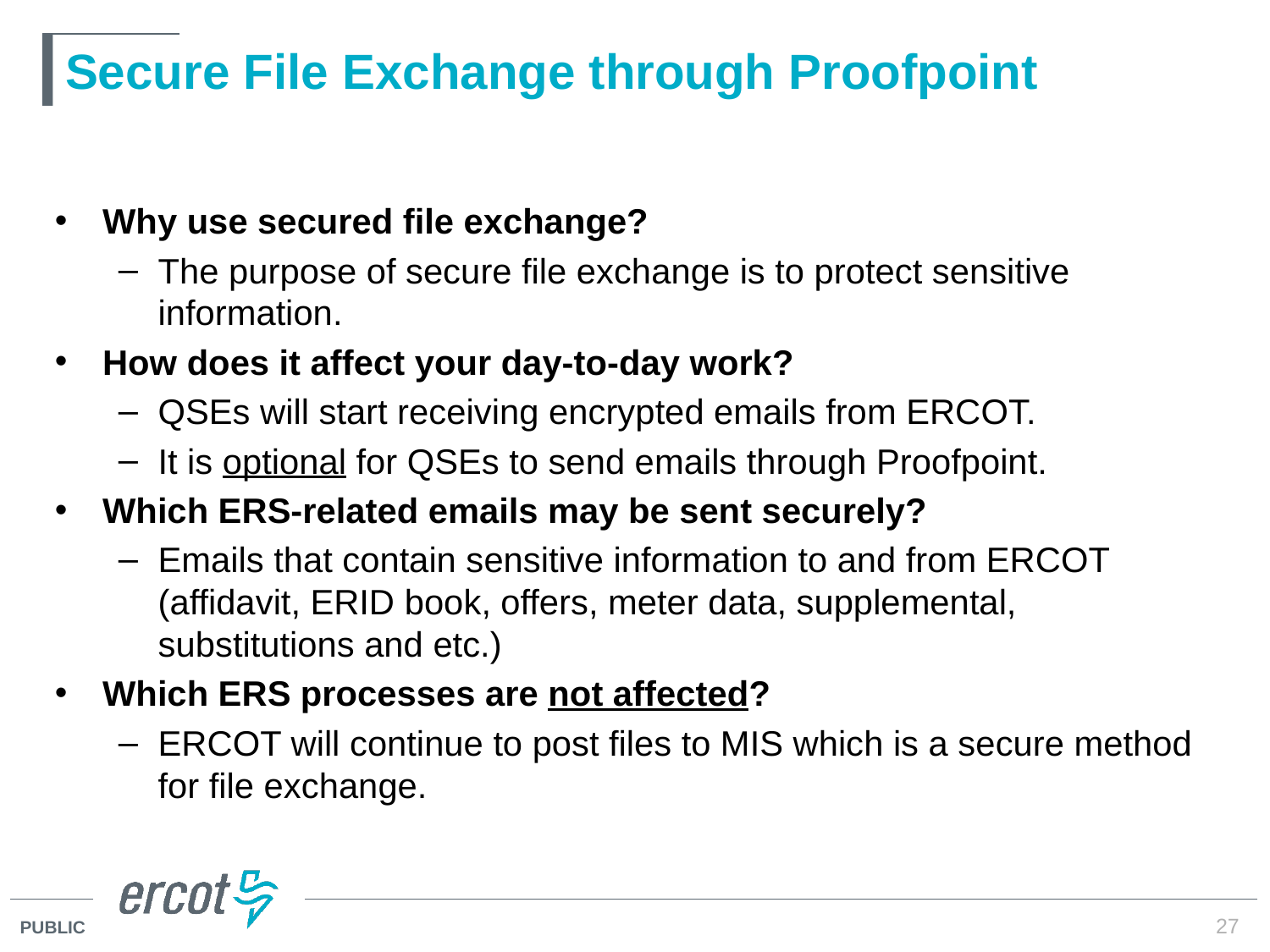

# Secure File Exchange through Proofpoint
Why use secured file exchange?
The purpose of secure file exchange is to protect sensitive information.
How does it affect your day-to-day work?
QSEs will start receiving encrypted emails from ERCOT.
It is optional for QSEs to send emails through Proofpoint.
Which ERS-related emails may be sent securely?
Emails that contain sensitive information to and from ERCOT (affidavit, ERID book, offers, meter data, supplemental, substitutions and etc.)
Which ERS processes are not affected?
ERCOT will continue to post files to MIS which is a secure method for file exchange.

27